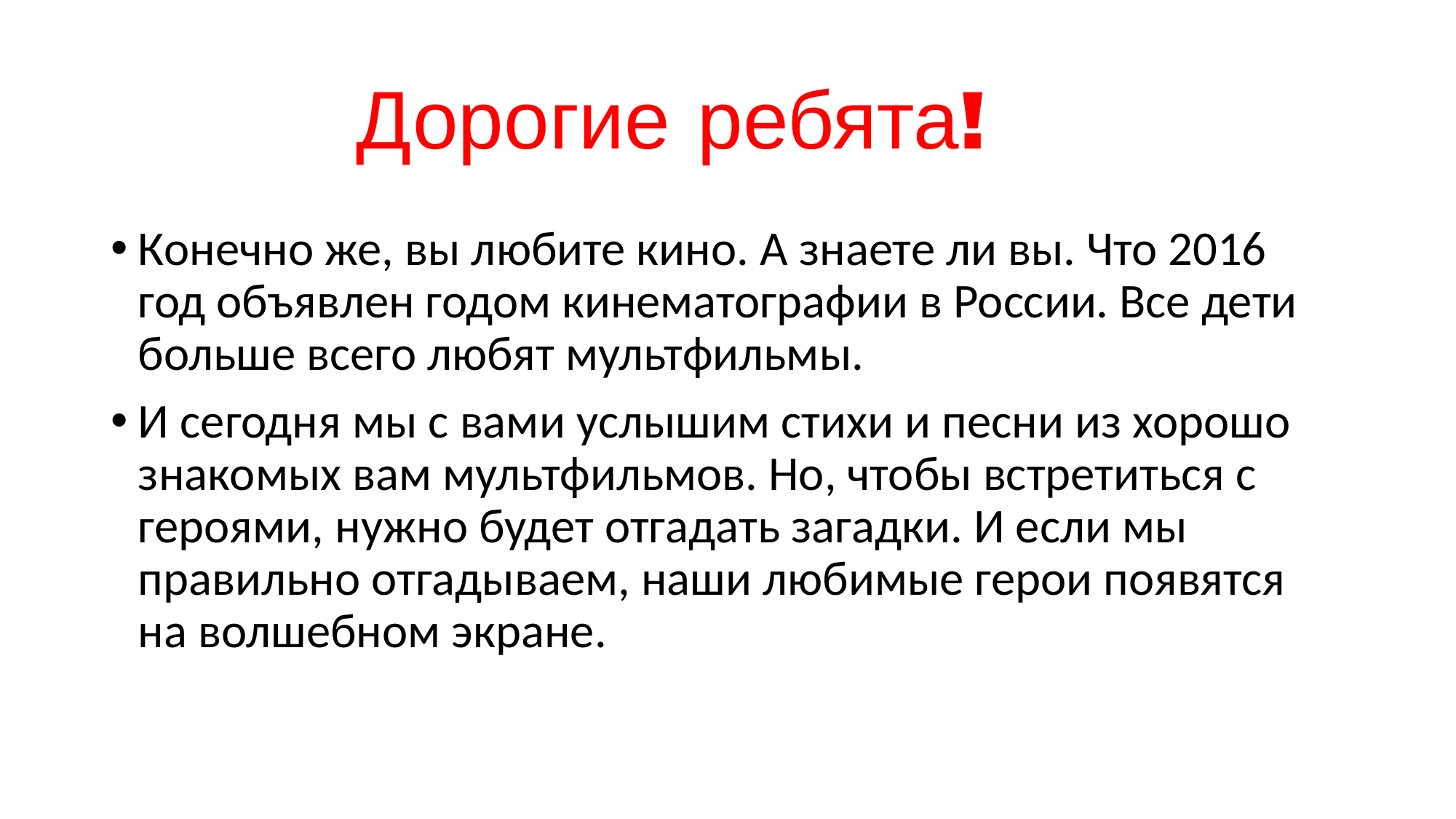

# Дорогие ребята!
Конечно же, вы любите кино. А знаете ли вы. Что 2016 год объявлен годом кинематографии в России. Все дети больше всего любят мультфильмы.
И сегодня мы с вами услышим стихи и песни из хорошо знакомых вам мультфильмов. Но, чтобы встретиться с героями, нужно будет отгадать загадки. И если мы правильно отгадываем, наши любимые герои появятся на волшебном экране.